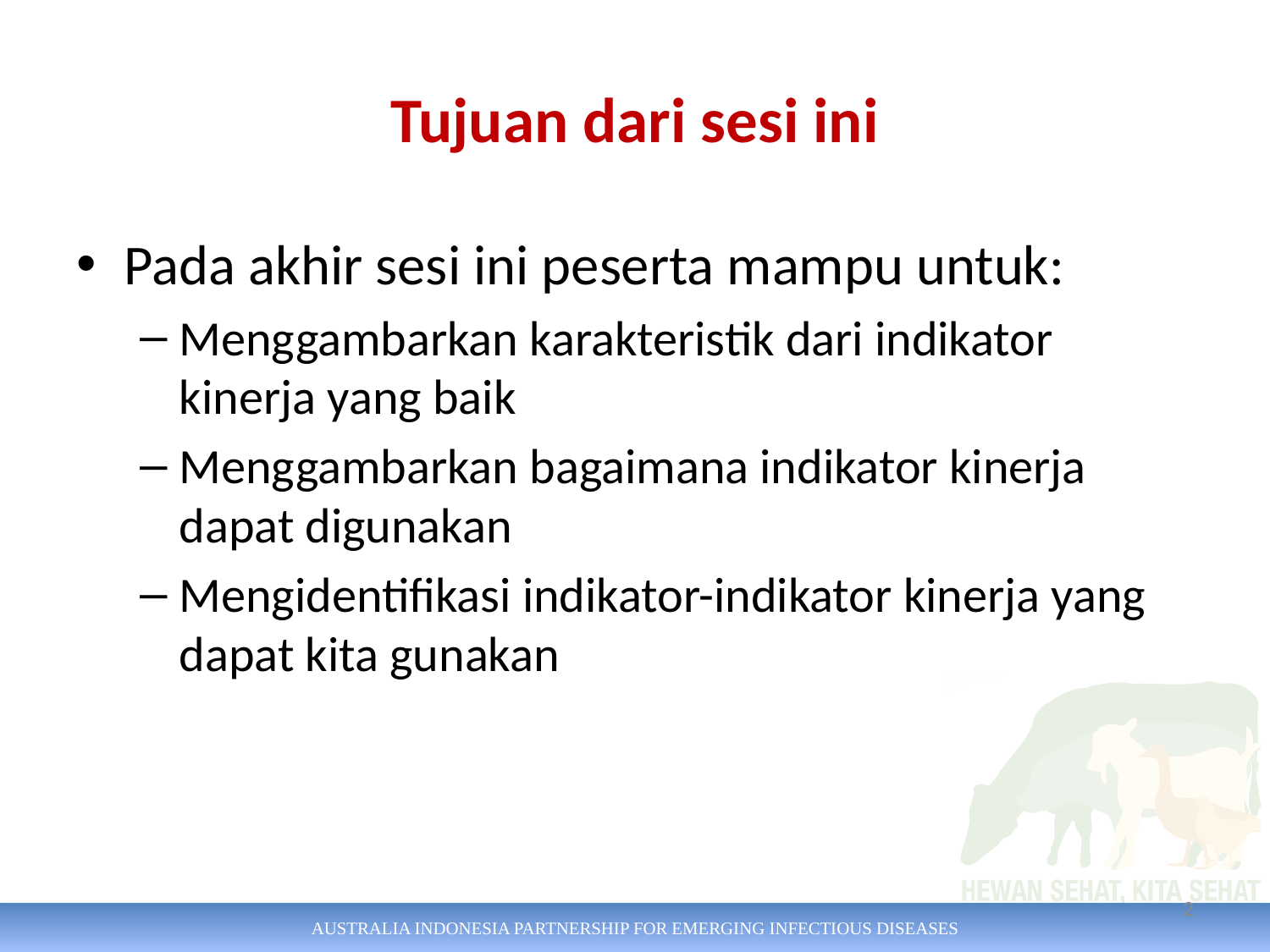

# Tujuan dari sesi ini
Pada akhir sesi ini peserta mampu untuk:
Menggambarkan karakteristik dari indikator kinerja yang baik
Menggambarkan bagaimana indikator kinerja dapat digunakan
Mengidentifikasi indikator-indikator kinerja yang dapat kita gunakan

2